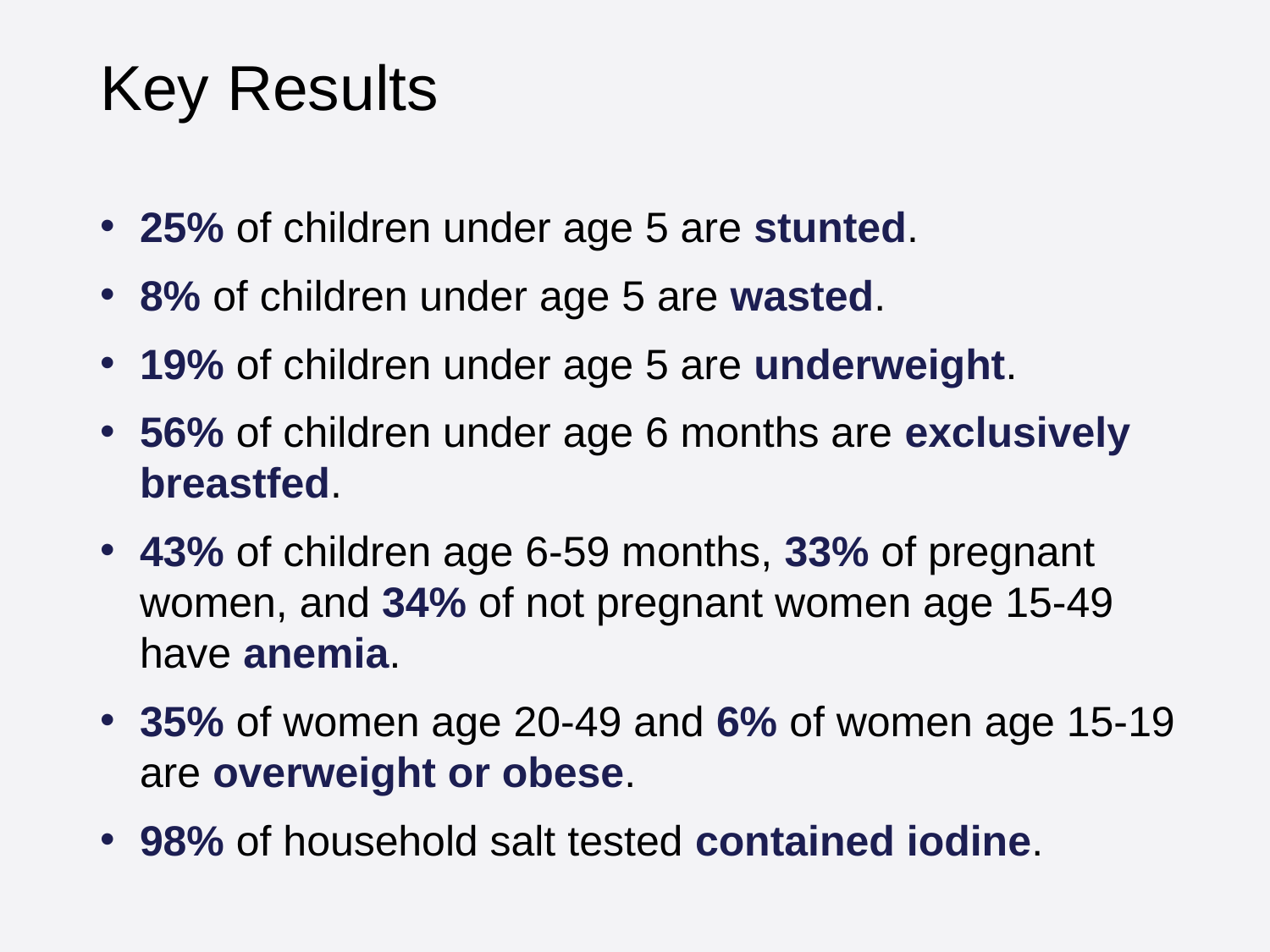

# Key Results
25% of children under age 5 are stunted.
8% of children under age 5 are wasted.
19% of children under age 5 are underweight.
56% of children under age 6 months are exclusively breastfed.
43% of children age 6-59 months, 33% of pregnant women, and 34% of not pregnant women age 15-49 have anemia.
35% of women age 20-49 and 6% of women age 15-19 are overweight or obese.
98% of household salt tested contained iodine.